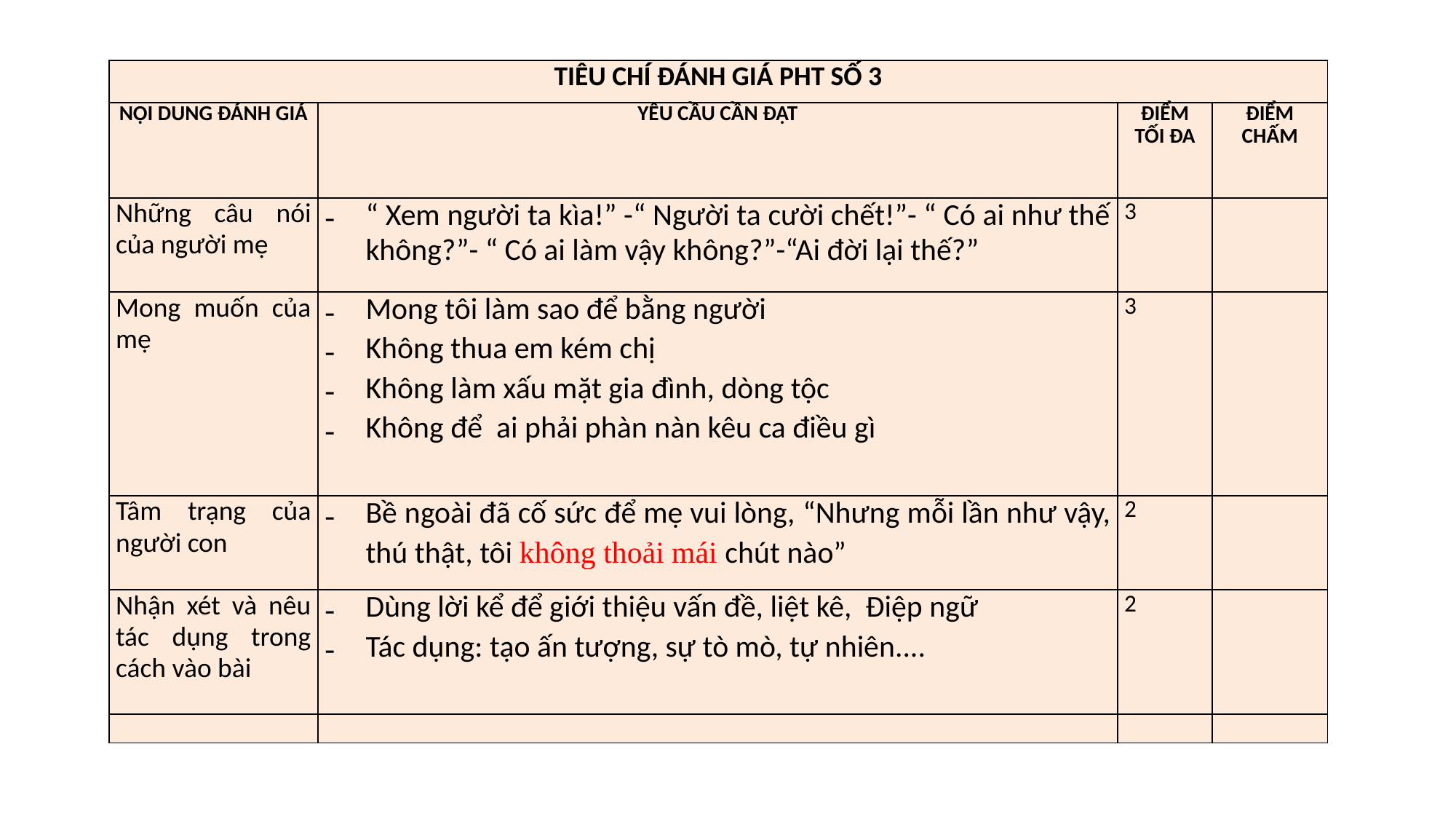

| TIÊU CHÍ ĐÁNH GIÁ PHT SỐ 3 |  |  |  |
| --- | --- | --- | --- |
| NỘI DUNG ĐÁNH GIÁ | YÊU CẦU CẦN ĐẠT | ĐIỂM TỐI ĐA | ĐIỂM CHẤM |
| Những câu nói của người mẹ | “ Xem người ta kìa!” -“ Người ta cười chết!”- “ Có ai như thế không?”- “ Có ai làm vậy không?”-“Ai đời lại thế?” | 3 |  |
| Mong muốn của mẹ | Mong tôi làm sao để bằng người Không thua em kém chị Không làm xấu mặt gia đình, dòng tộc Không để ai phải phàn nàn kêu ca điều gì | 3 |  |
| Tâm trạng của người con | Bề ngoài đã cố sức để mẹ vui lòng, “Nhưng mỗi lần như vậy, thú thật, tôi không thoải mái chút nào” | 2 |  |
| Nhận xét và nêu tác dụng trong cách vào bài | Dùng lời kể để giới thiệu vấn đề, liệt kê, Điệp ngữ Tác dụng: tạo ấn tượng, sự tò mò, tự nhiên.... | 2 |  |
|  |  |  |  |